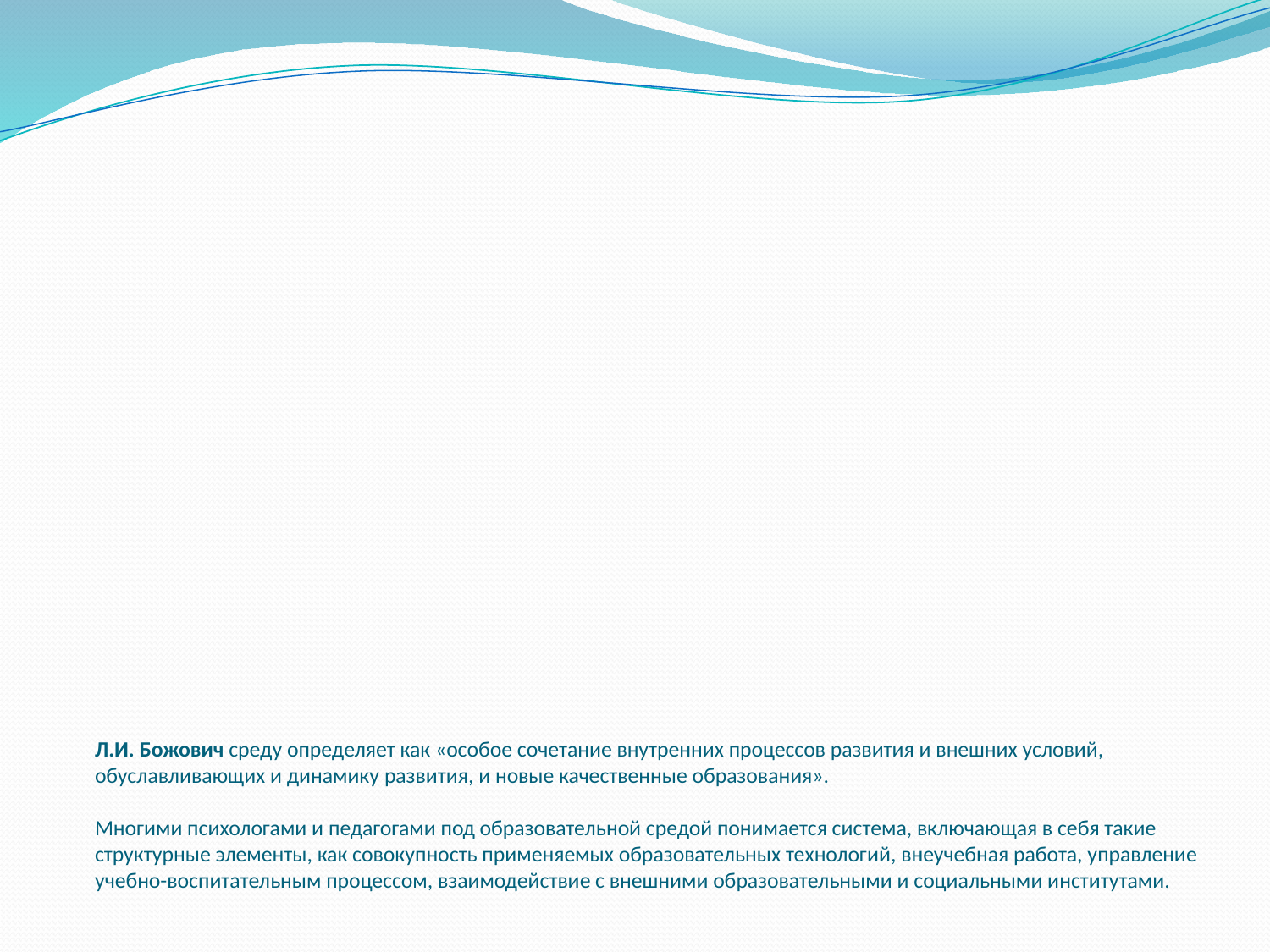

# Л.И. Божович среду определяет как «особое сочетание внутренних процессов развития и внешних условий, обуславливающих и динамику развития, и новые качественные образования». Многими психологами и педагогами под образовательной средой понимается система, включающая в себя такие структурные элементы, как совокупность применяемых образовательных технологий, внеучебная работа, управление учебно-воспитательным процессом, взаимодействие с внешними образовательными и социальными институтами.